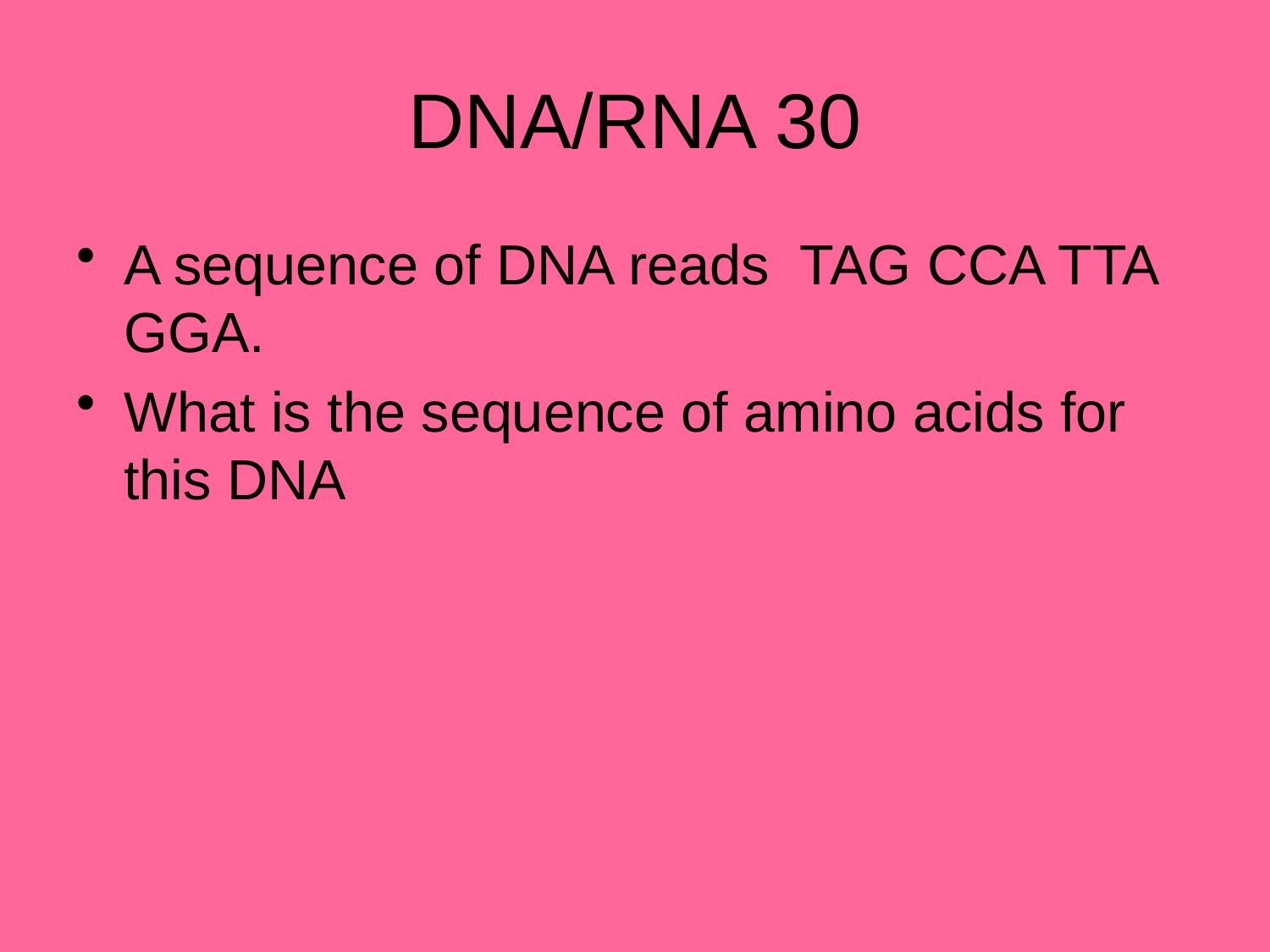

# DNA/RNA 30
A sequence of DNA reads  TAG CCA TTA GGA.
What is the sequence of amino acids for this DNA